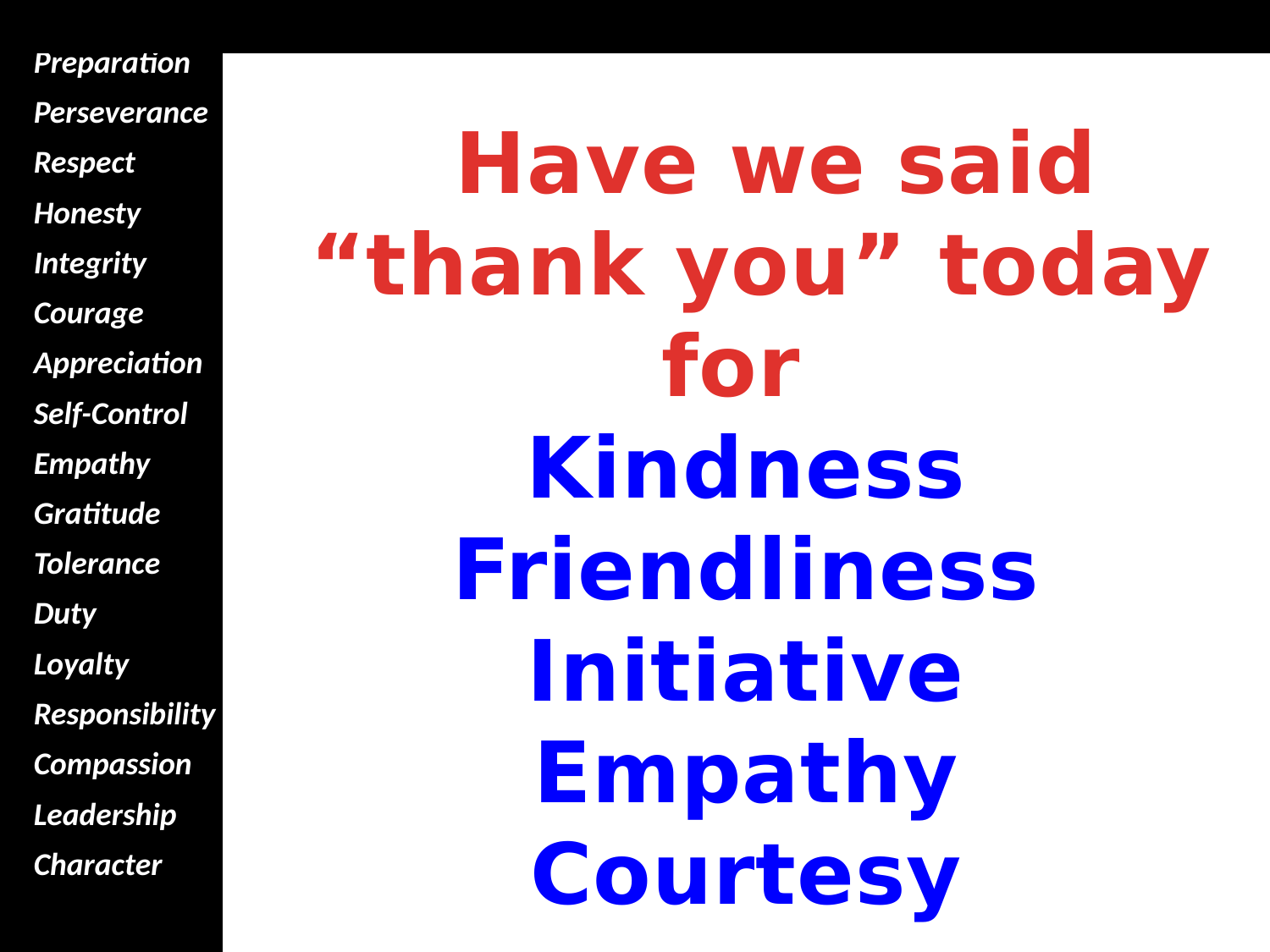

Attitude
Preparation
Perseverance
Respect
Honesty
Integrity
Courage
Appreciation
Self-Control
Empathy
Gratitude
Tolerance
Duty
Loyalty
Responsibility
Compassion
Leadership
Character

  Have we said
 “thank you” today for
Kindness
Friendliness
Initiative
Empathy
Courtesy